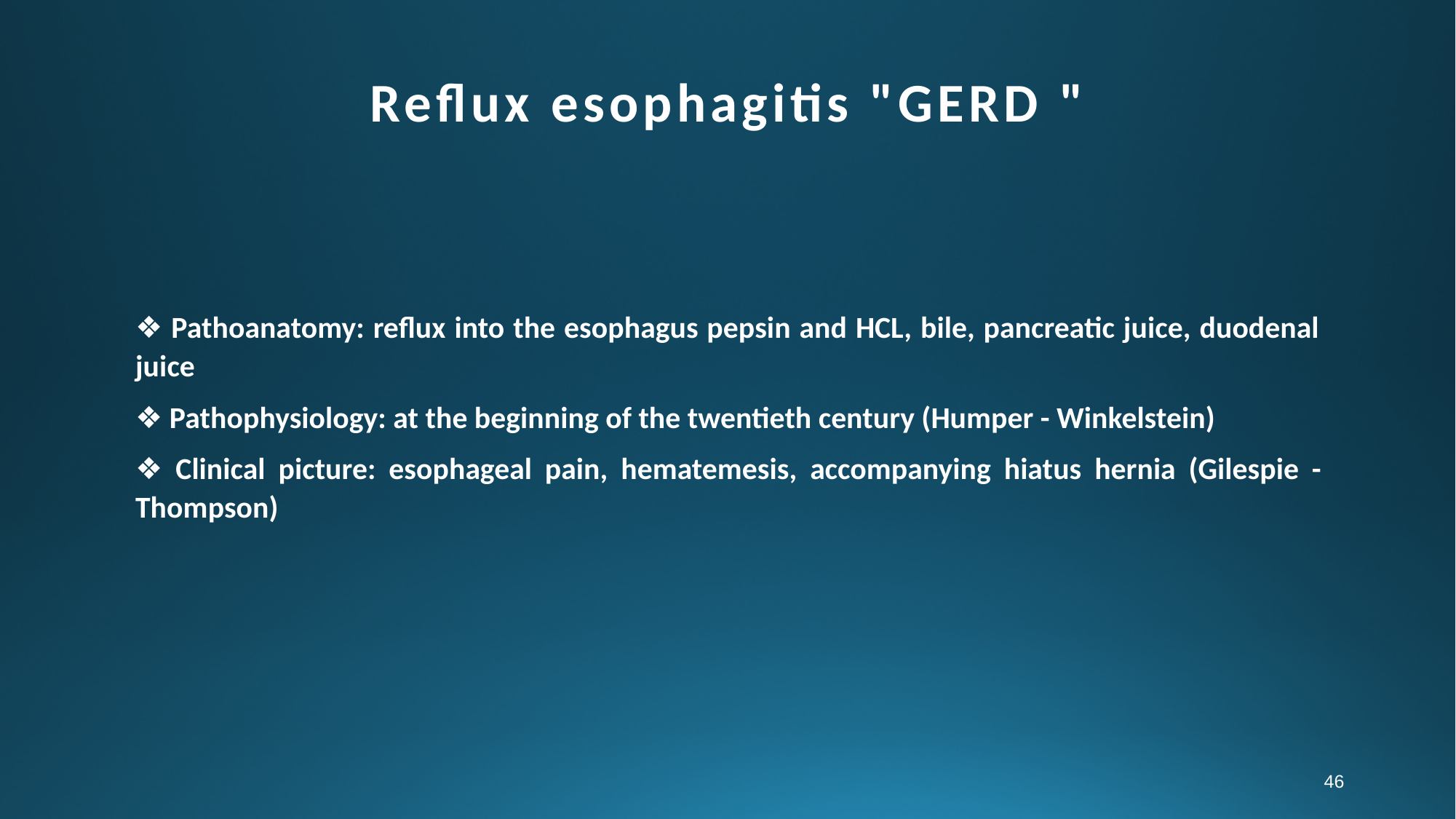

# Reflux esophagitis "GERD "
﻿
❖ Pathoanatomy: reflux into the esophagus pepsin and HCL, bile, pancreatic juice, duodenal juice
❖ Pathophysiology: at the beginning of the twentieth century (Humper - Winkelstein)
❖ Clinical picture: esophageal pain, hematemesis, accompanying hiatus hernia (Gilespie -Thompson)
46